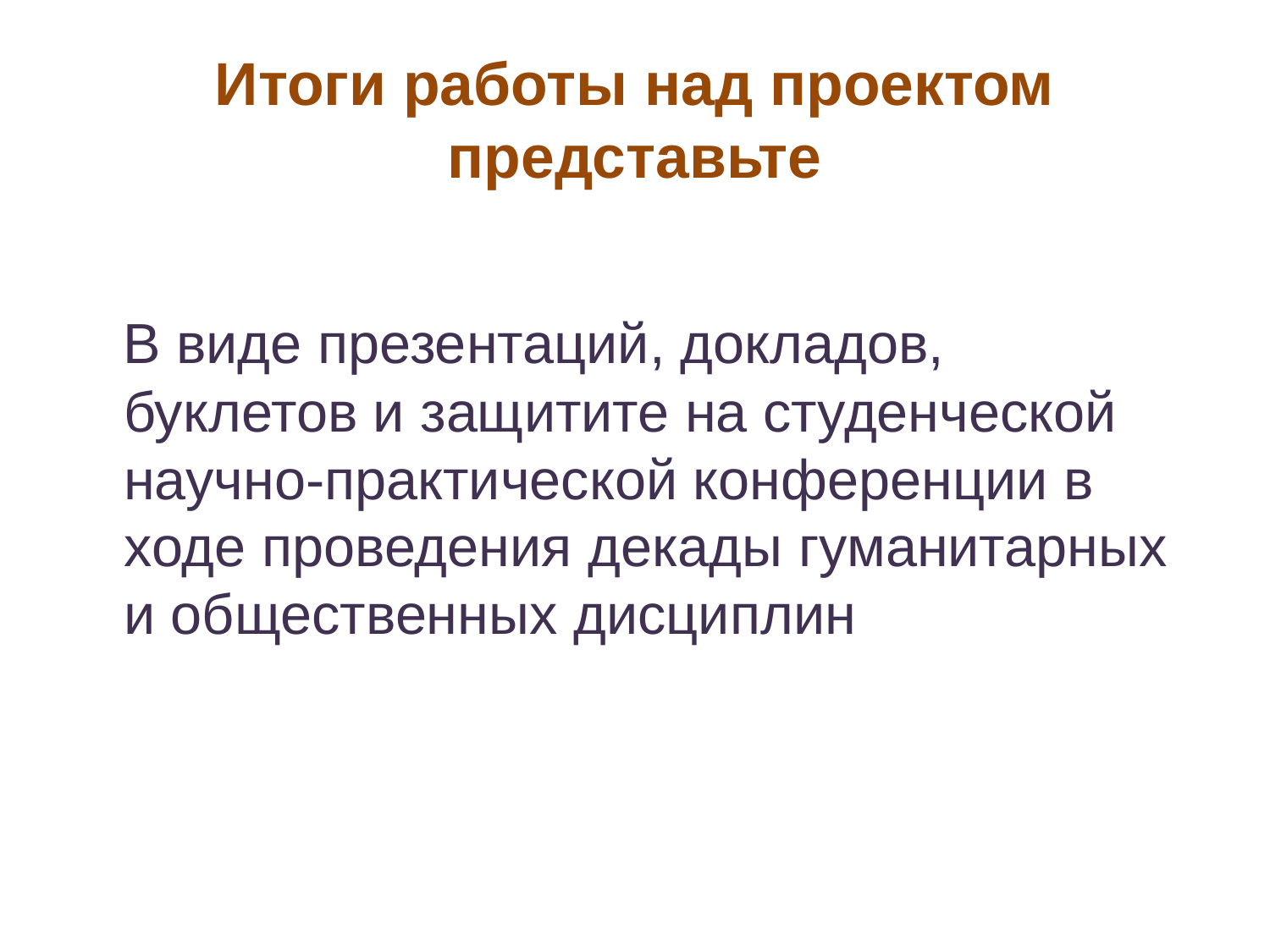

# Итоги работы над проектом представьте

   В виде презентаций, докладов, буклетов и защитите на студенческой  научно-практической конференции в ходе проведения декады гуманитарных и общественных дисциплин